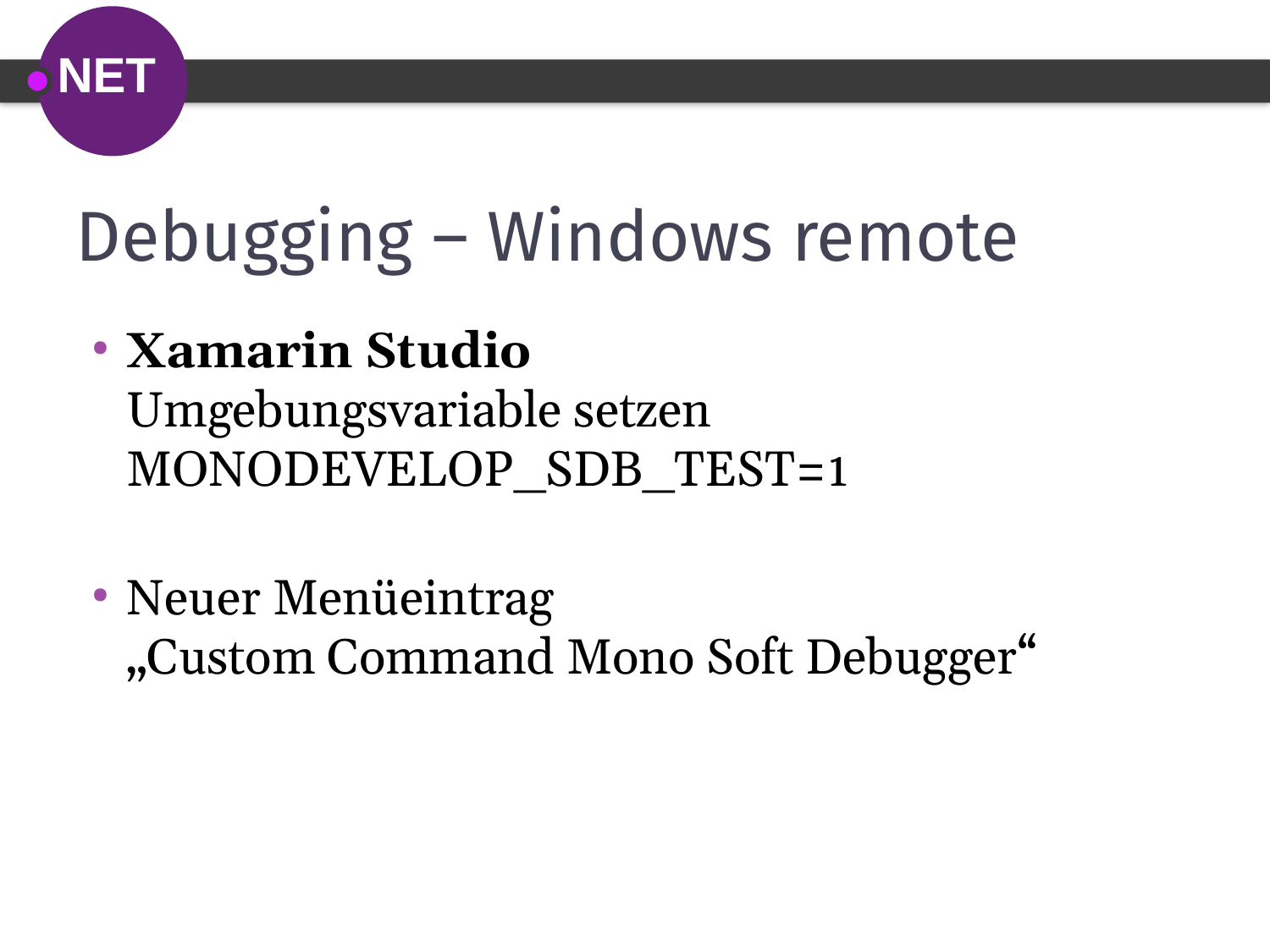

# Debugging – Windows remote
Xamarin Studio
Umgebungsvariable setzen
MONODEVELOP_SDB_TEST=1

Neuer Menüeintrag
„Custom Command Mono Soft Debugger“